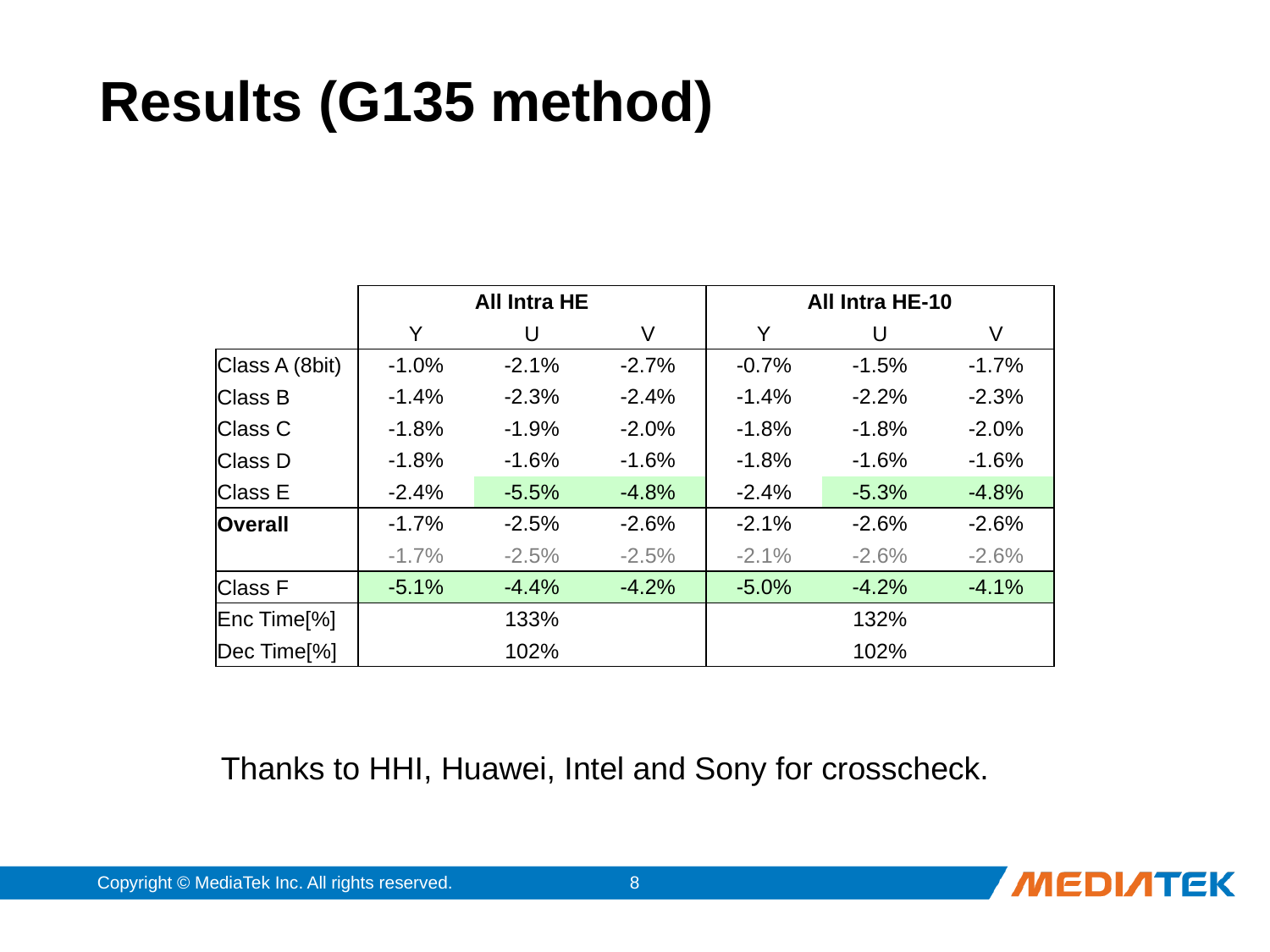

# Results (G135 method)
|  | All Intra HE |  |  | All Intra HE-10 |  |  |
| --- | --- | --- | --- | --- | --- | --- |
|  | Y | U | V | Y | U | V |
| Class A (8bit) | -1.0% | -2.1% | -2.7% | -0.7% | -1.5% | -1.7% |
| Class B | -1.4% | -2.3% | -2.4% | -1.4% | -2.2% | -2.3% |
| Class C | -1.8% | -1.9% | -2.0% | -1.8% | -1.8% | -2.0% |
| Class D | -1.8% | -1.6% | -1.6% | -1.8% | -1.6% | -1.6% |
| Class E | -2.4% | -5.5% | -4.8% | -2.4% | -5.3% | -4.8% |
| Overall | -1.7% | -2.5% | -2.6% | -2.1% | -2.6% | -2.6% |
|  | -1.7% | -2.5% | -2.5% | -2.1% | -2.6% | -2.6% |
| Class F | -5.1% | -4.4% | -4.2% | -5.0% | -4.2% | -4.1% |
| Enc Time[%] | 133% |  |  | 132% |  |  |
| Dec Time[%] | 102% |  |  | 102% |  |  |
Thanks to HHI, Huawei, Intel and Sony for crosscheck.
Copyright © MediaTek Inc. All rights reserved.
8